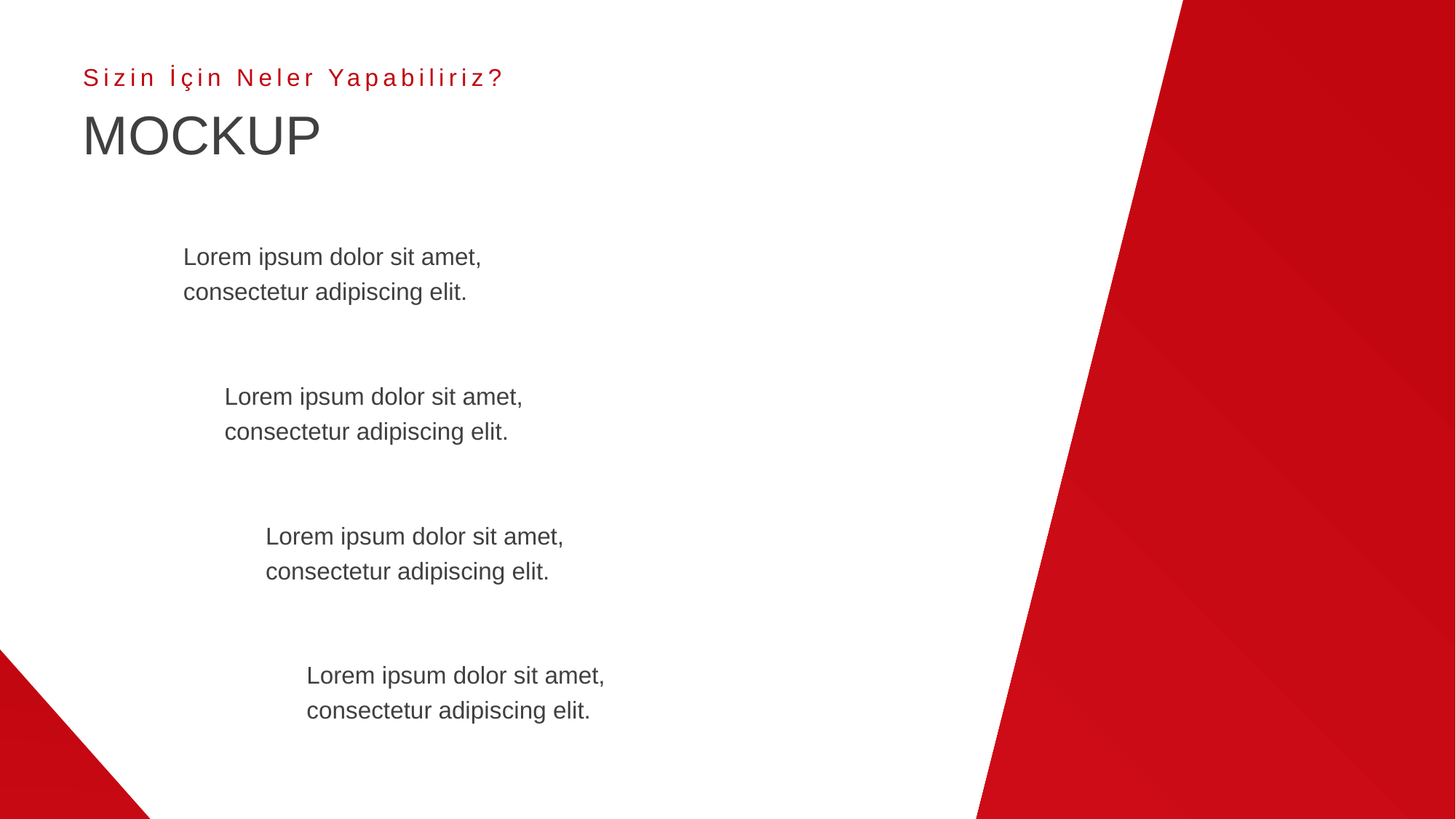

Sizin İçin Neler Yapabiliriz?

# MOCKUP

Lorem ipsum dolor sit amet, consectetur adipiscing elit.

Lorem ipsum dolor sit amet, consectetur adipiscing elit.

Lorem ipsum dolor sit amet, consectetur adipiscing elit.

Lorem ipsum dolor sit amet, consectetur adipiscing elit.